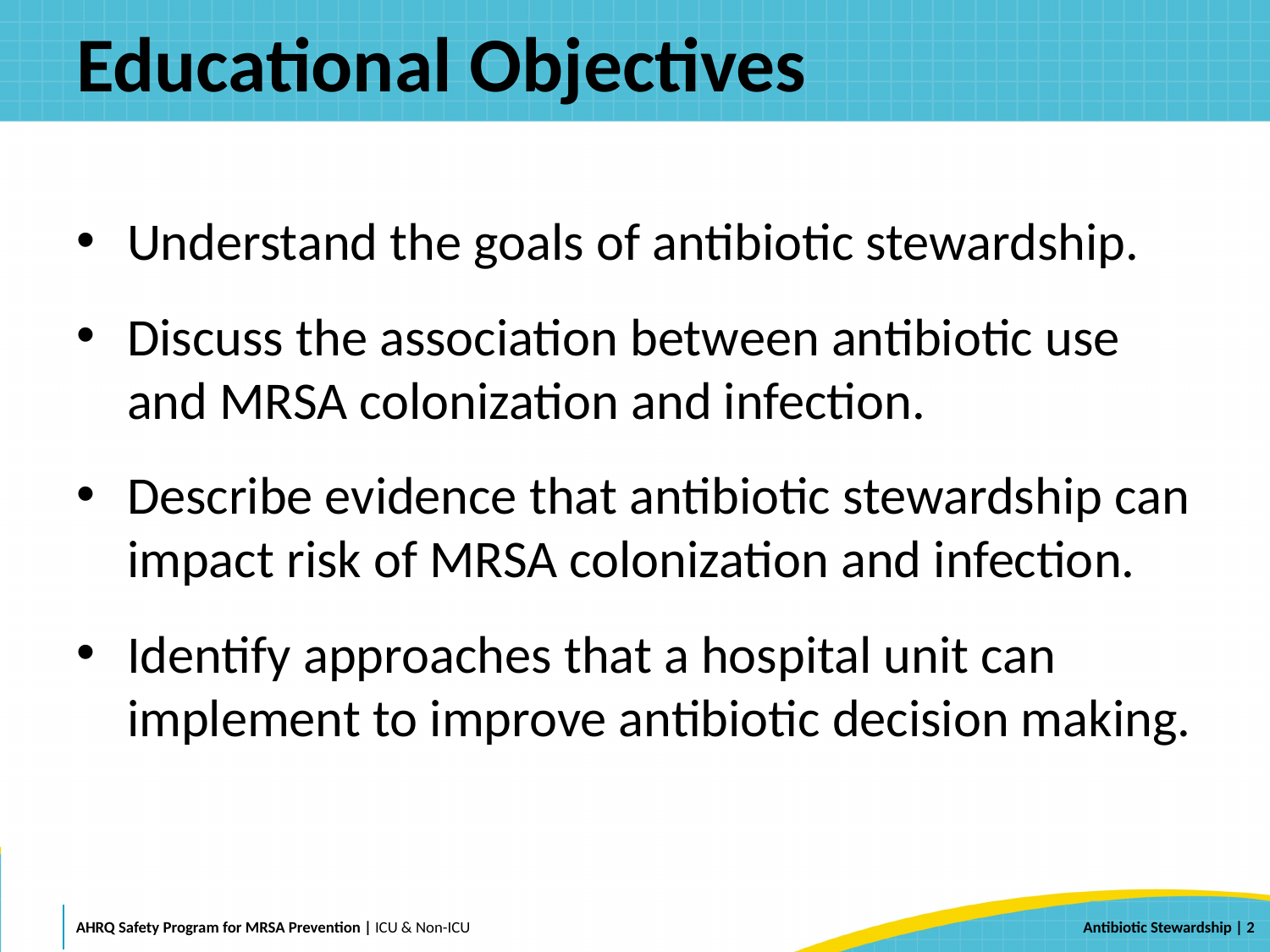

# Educational Objectives
Understand the goals of antibiotic stewardship.
Discuss the association between antibiotic use and MRSA colonization and infection.
Describe evidence that antibiotic stewardship can impact risk of MRSA colonization and infection.
Identify approaches that a hospital unit can implement to improve antibiotic decision making.
 | 2